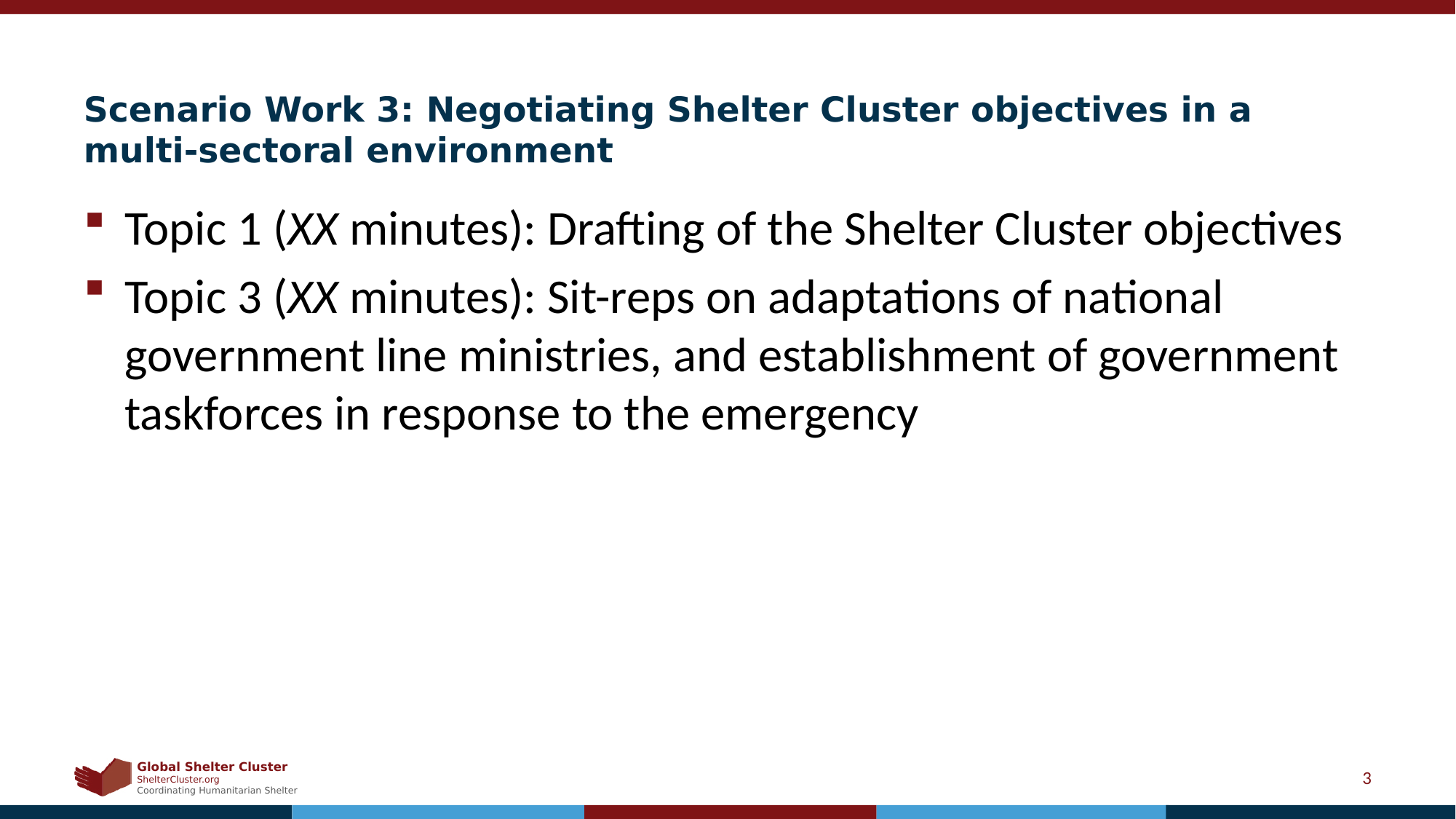

# Scenario Work 3: Negotiating Shelter Cluster objectives in a multi-sectoral environment
Topic 1 (XX minutes): Drafting of the Shelter Cluster objectives
Topic 3 (XX minutes): Sit-reps on adaptations of national government line ministries, and establishment of government taskforces in response to the emergency
3